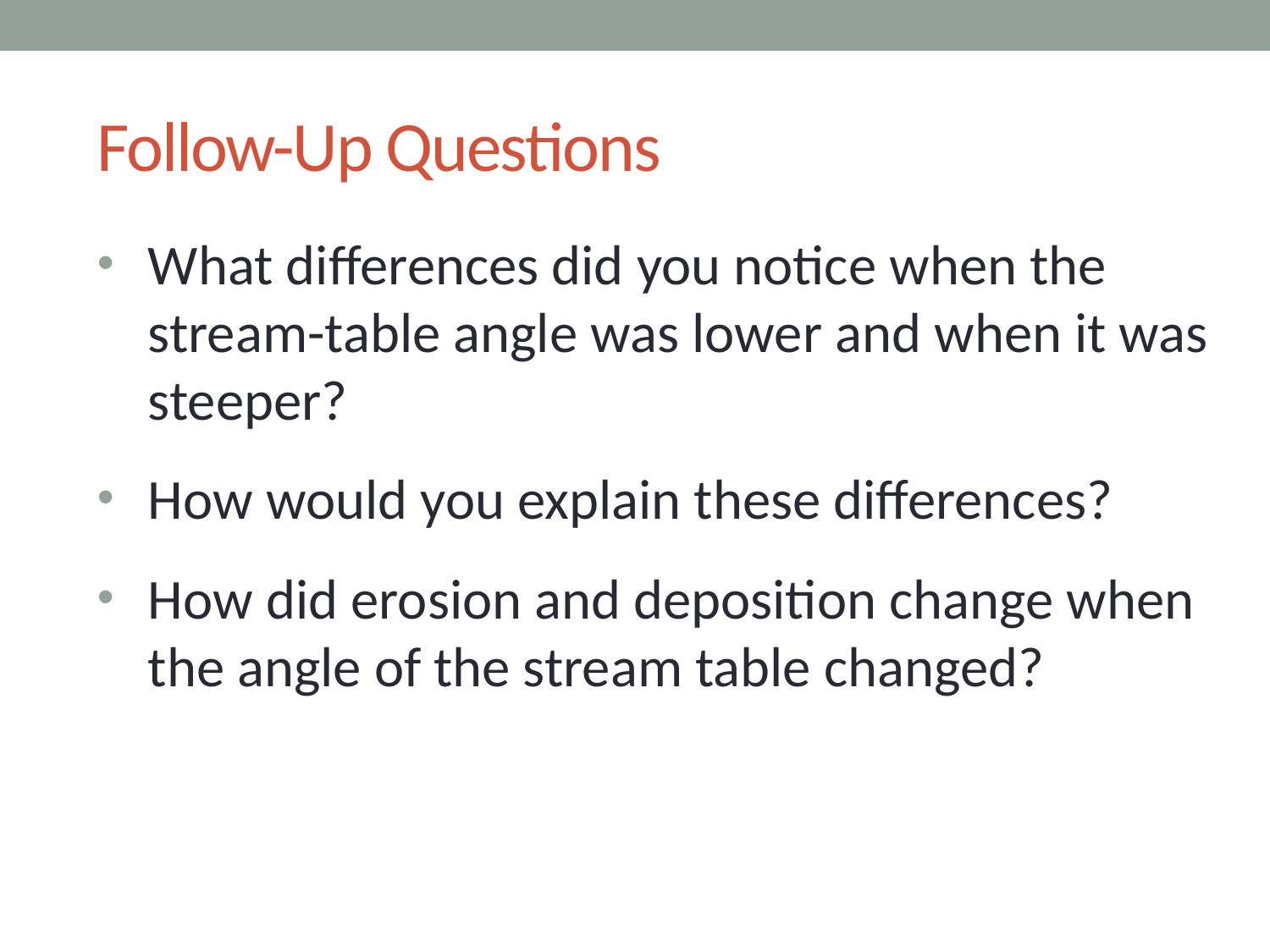

# Follow-Up Questions
What differences did you notice when the stream-table angle was lower and when it was steeper?
How would you explain these differences?
How did erosion and deposition change when the angle of the stream table changed?